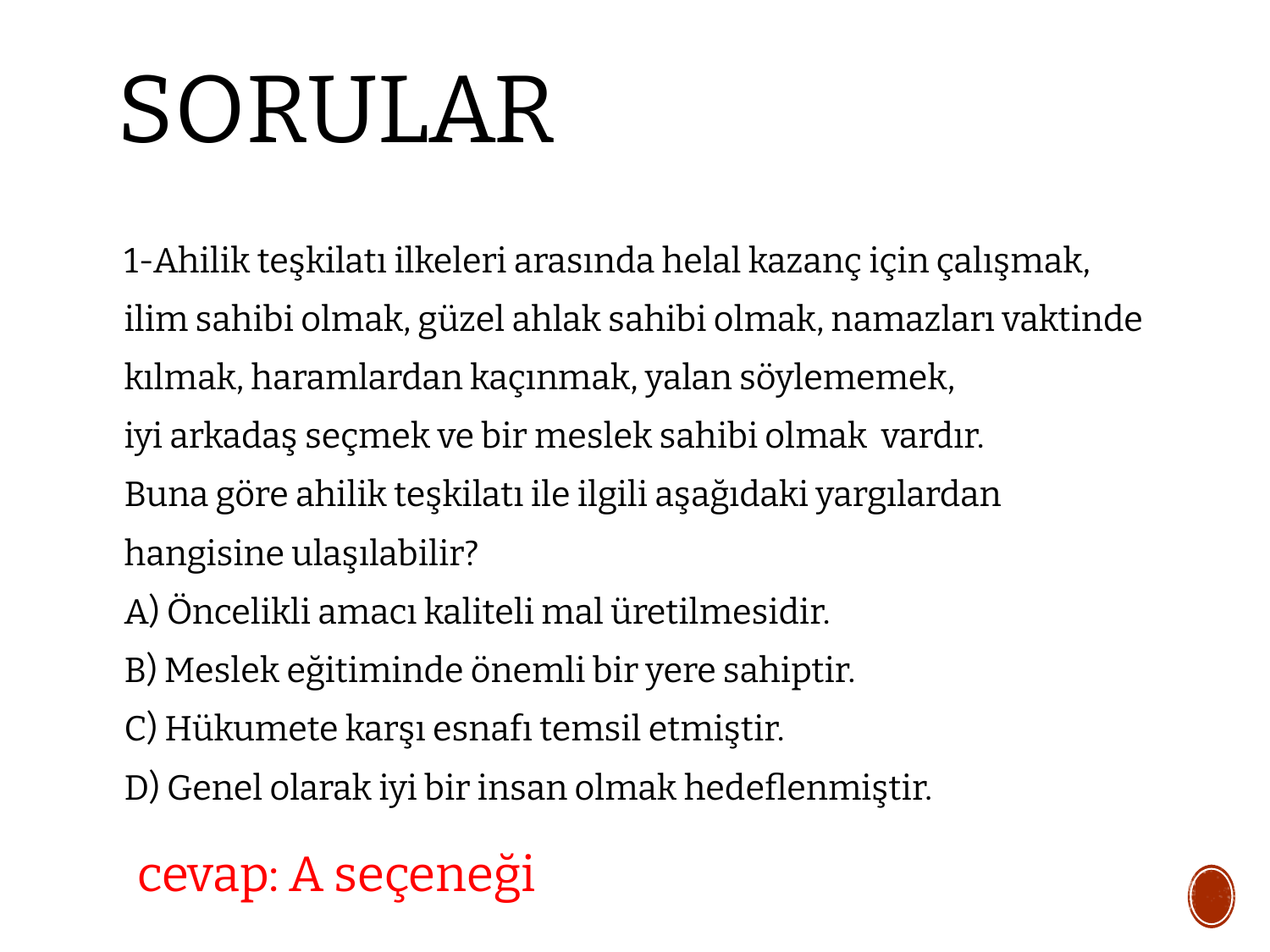

# sorular
1-Ahilik teşkilatı ilkeleri arasında helal kazanç için çalışmak,
ilim sahibi olmak, güzel ahlak sahibi olmak, namazları vaktinde
kılmak, haramlardan kaçınmak, yalan söylememek,
iyi arkadaş seçmek ve bir meslek sahibi olmak  vardır.
Buna göre ahilik teşkilatı ile ilgili aşağıdaki yargılardan
hangisine ulaşılabilir?
A) Öncelikli amacı kaliteli mal üretilmesidir.
B) Meslek eğitiminde önemli bir yere sahiptir.
C) Hükumete karşı esnafı temsil etmiştir.
D) Genel olarak iyi bir insan olmak hedeflenmiştir.
cevap: A seçeneği